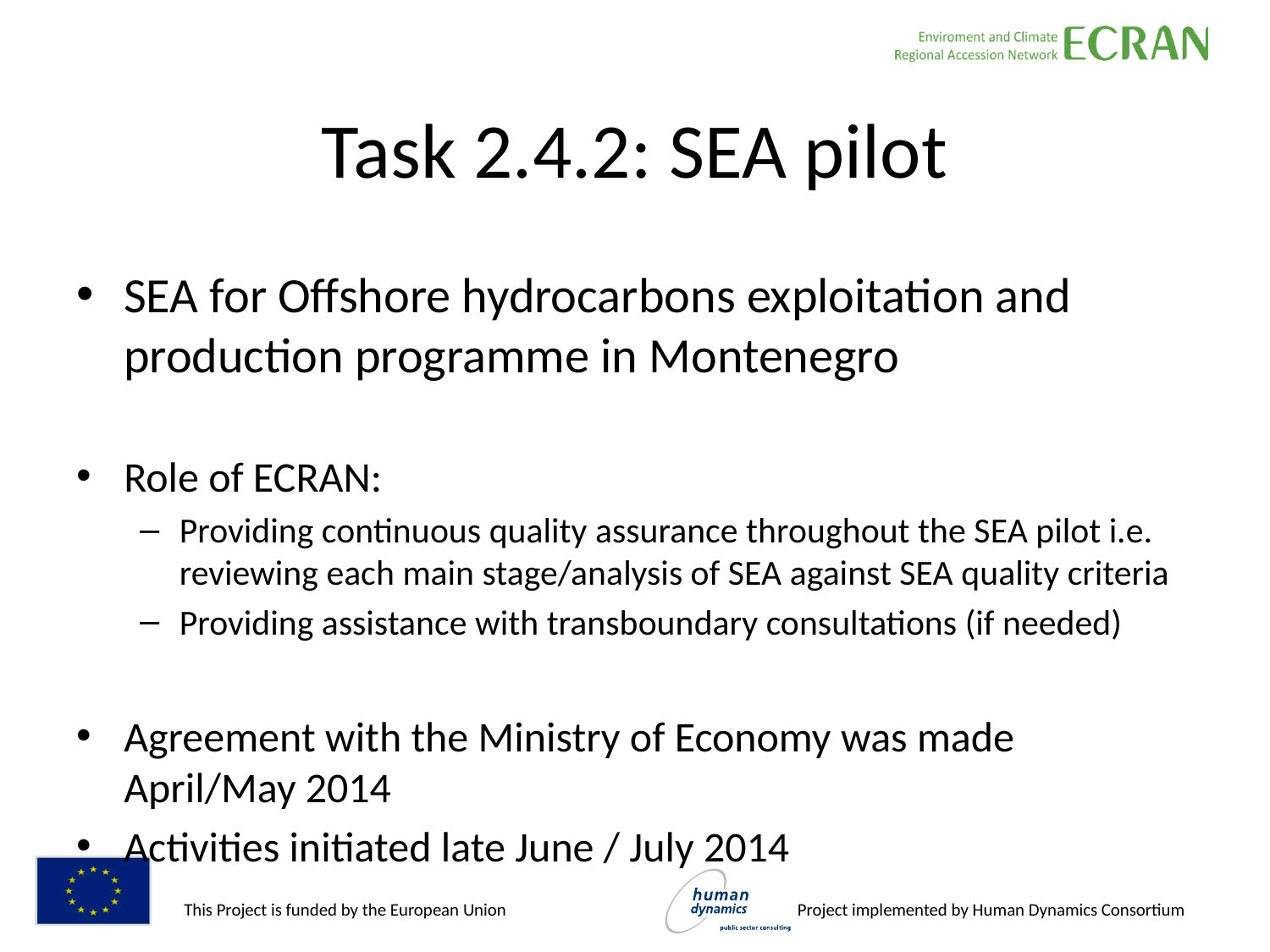

# Task 2.4.2: SEA pilot
SEA for Offshore hydrocarbons exploitation and production programme in Montenegro

Role of ECRAN:
Providing continuous quality assurance throughout the SEA pilot i.e.  reviewing each main stage/analysis of SEA against SEA quality criteria
Providing assistance with transboundary consultations (if needed)

Agreement with the Ministry of Economy was made April/May 2014
Activities initiated late June / July 2014